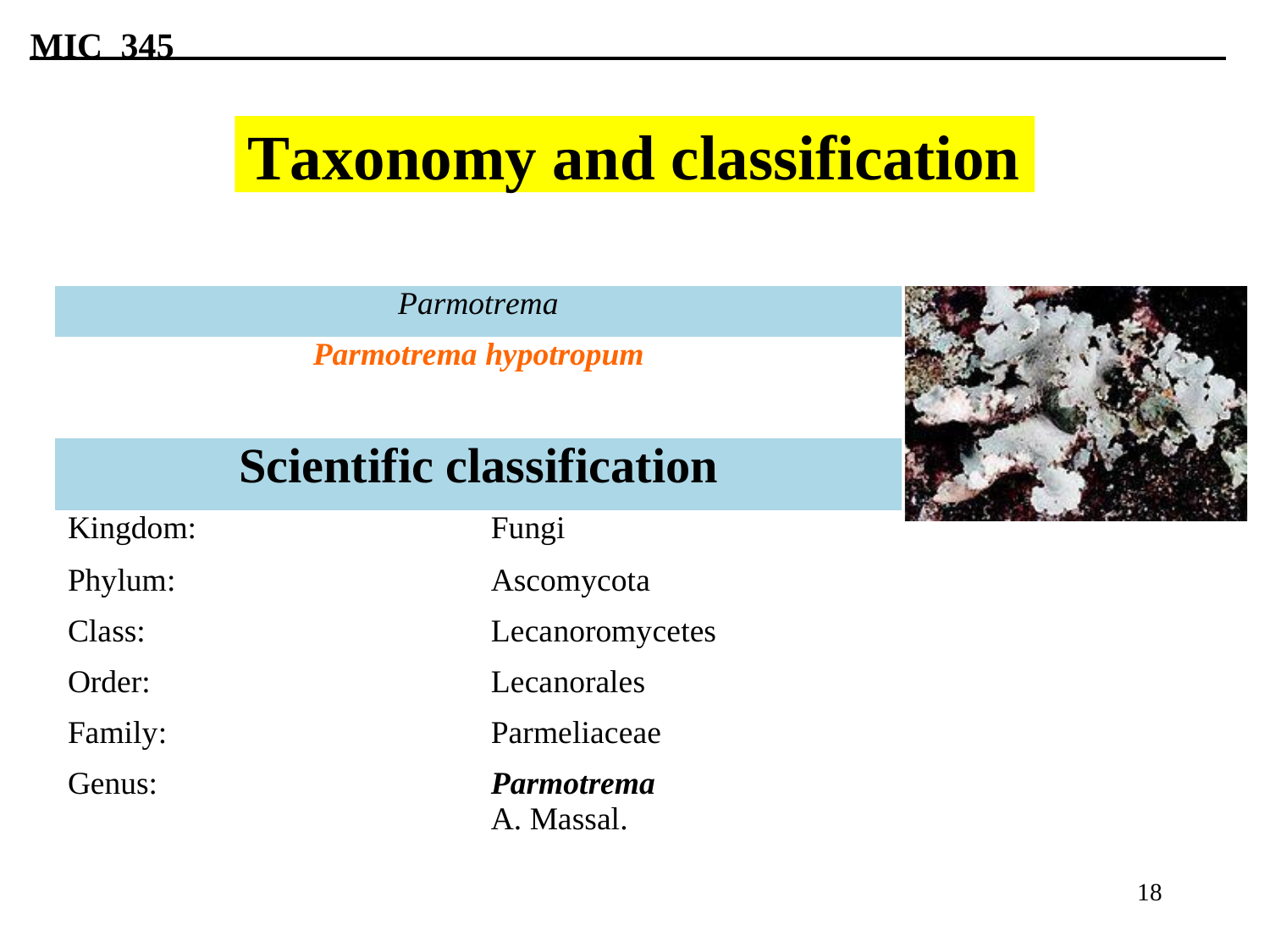

# MIC  345

Taxonomy and classification
| Parmotrema |  |
| --- | --- |
| Parmotrema hypotropum |  |
| Scientific classification |  |
| Kingdom: | Fungi |
| Phylum: | Ascomycota |
| Class: | Lecanoromycetes |
| Order: | Lecanorales |
| Family: | Parmeliaceae |
| Genus: | Parmotrema A. Massal. |

18